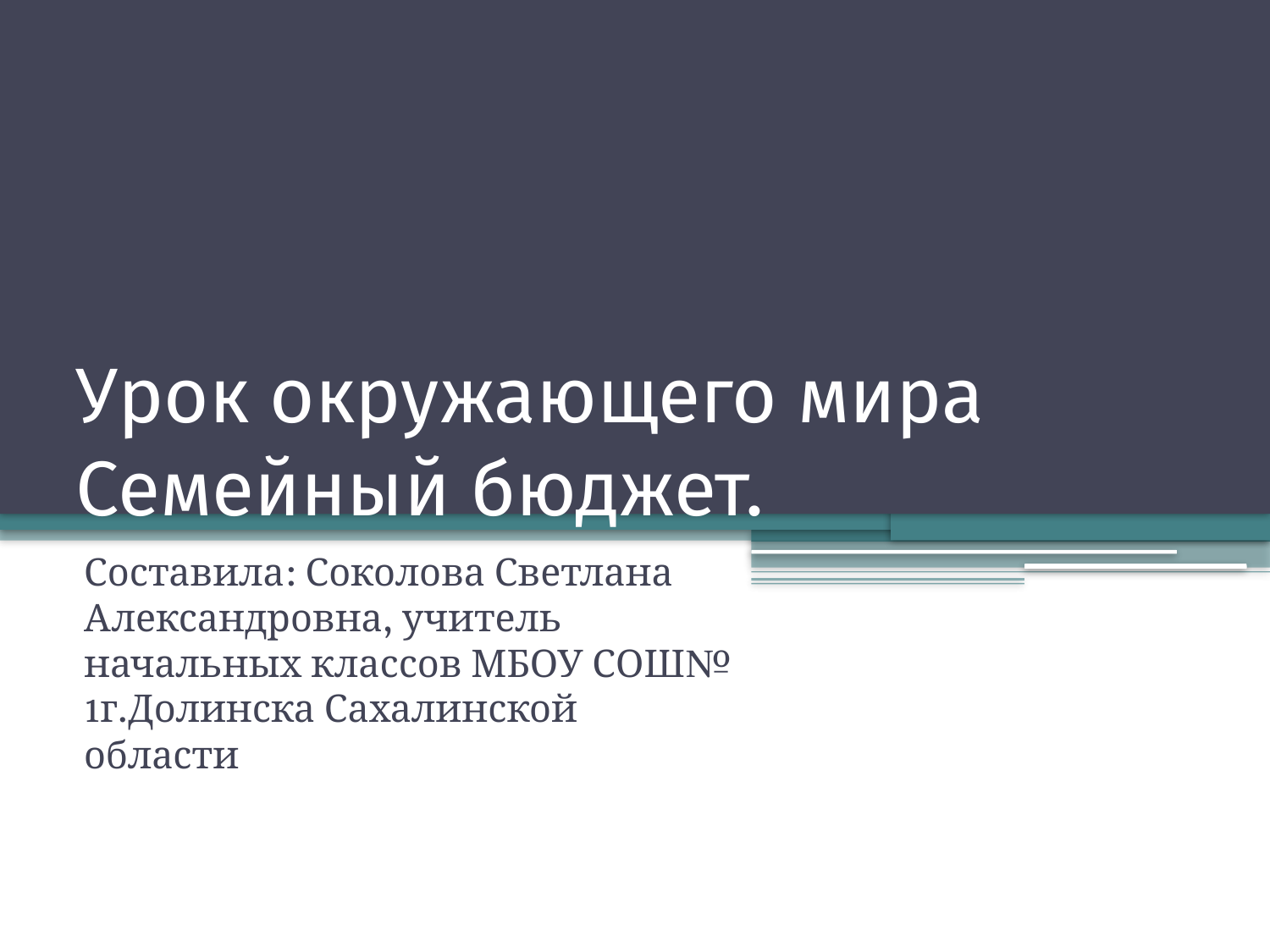

# Урок окружающего мира Семейный бюджет.
Составила: Соколова Светлана  Александровна, учитель начальных классов МБОУ СОШ№ 1г.Долинска Сахалинской области